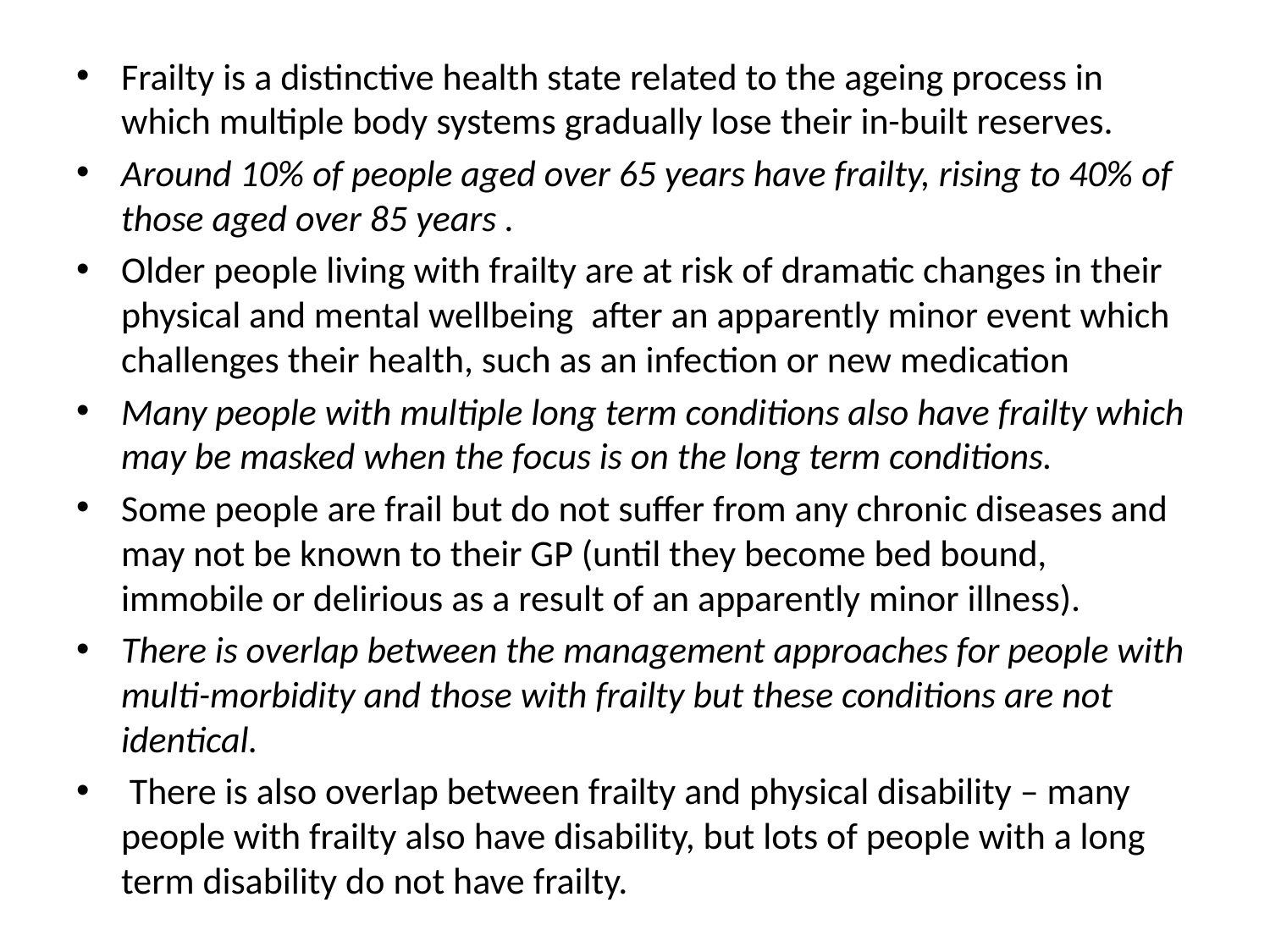

#
Frailty is a distinctive health state related to the ageing process in which multiple body systems gradually lose their in-built reserves.
Around 10% of people aged over 65 years have frailty, rising to 40% of those aged over 85 years .
Older people living with frailty are at risk of dramatic changes in their physical and mental wellbeing  after an apparently minor event which challenges their health, such as an infection or new medication
Many people with multiple long term conditions also have frailty which may be masked when the focus is on the long term conditions.
Some people are frail but do not suffer from any chronic diseases and may not be known to their GP (until they become bed bound, immobile or delirious as a result of an apparently minor illness).
There is overlap between the management approaches for people with multi-morbidity and those with frailty but these conditions are not identical.
 There is also overlap between frailty and physical disability – many people with frailty also have disability, but lots of people with a long term disability do not have frailty.